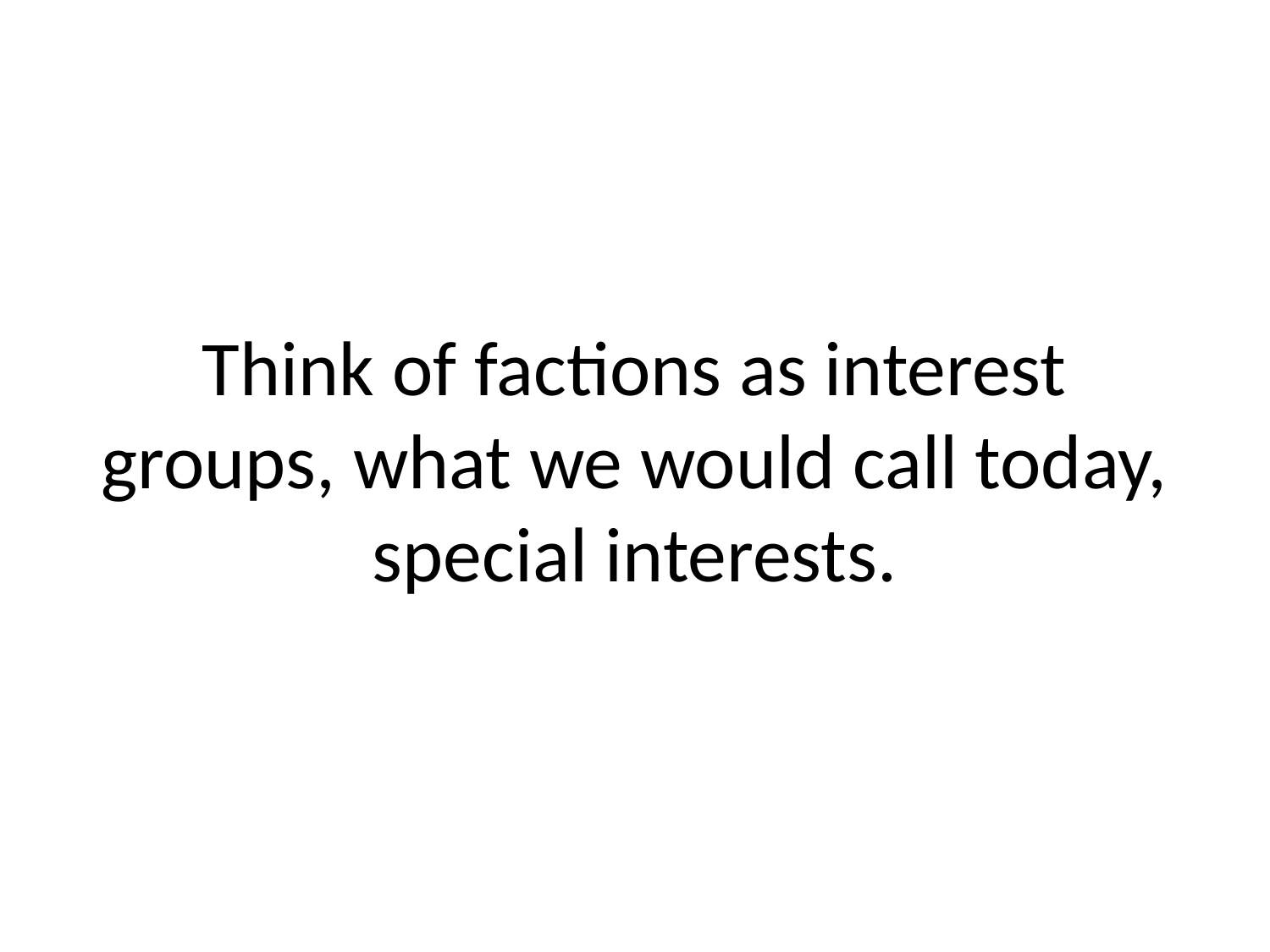

# Think of factions as interest groups, what we would call today, special interests.